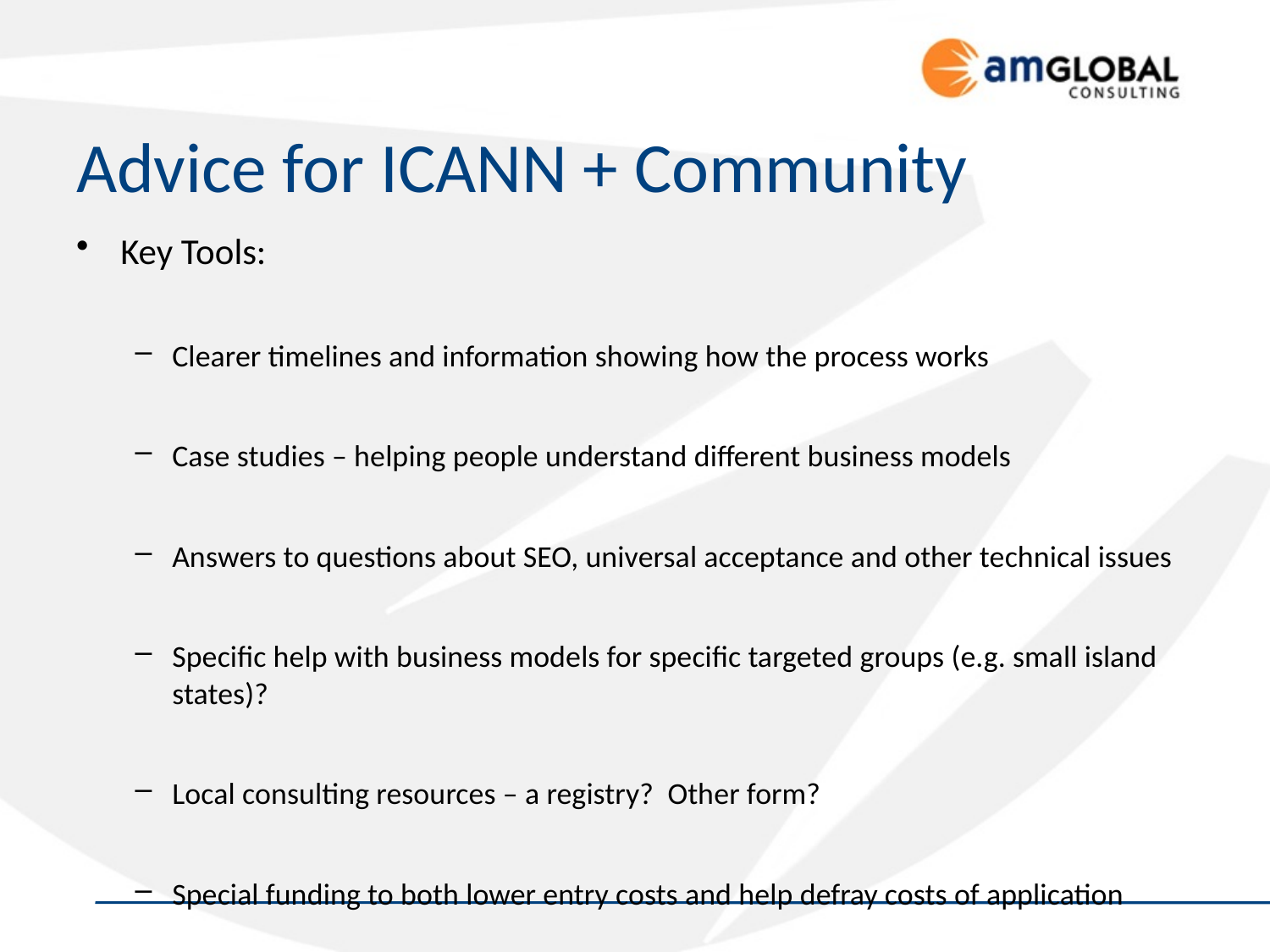

# Advice for ICANN + Community
Key Tools:

Clearer timelines and information showing how the process works

Case studies – helping people understand different business models

Answers to questions about SEO, universal acceptance and other technical issues

Specific help with business models for specific targeted groups (e.g. small island states)?

Local consulting resources – a registry?  Other form?

Special funding to both lower entry costs and help defray costs of application